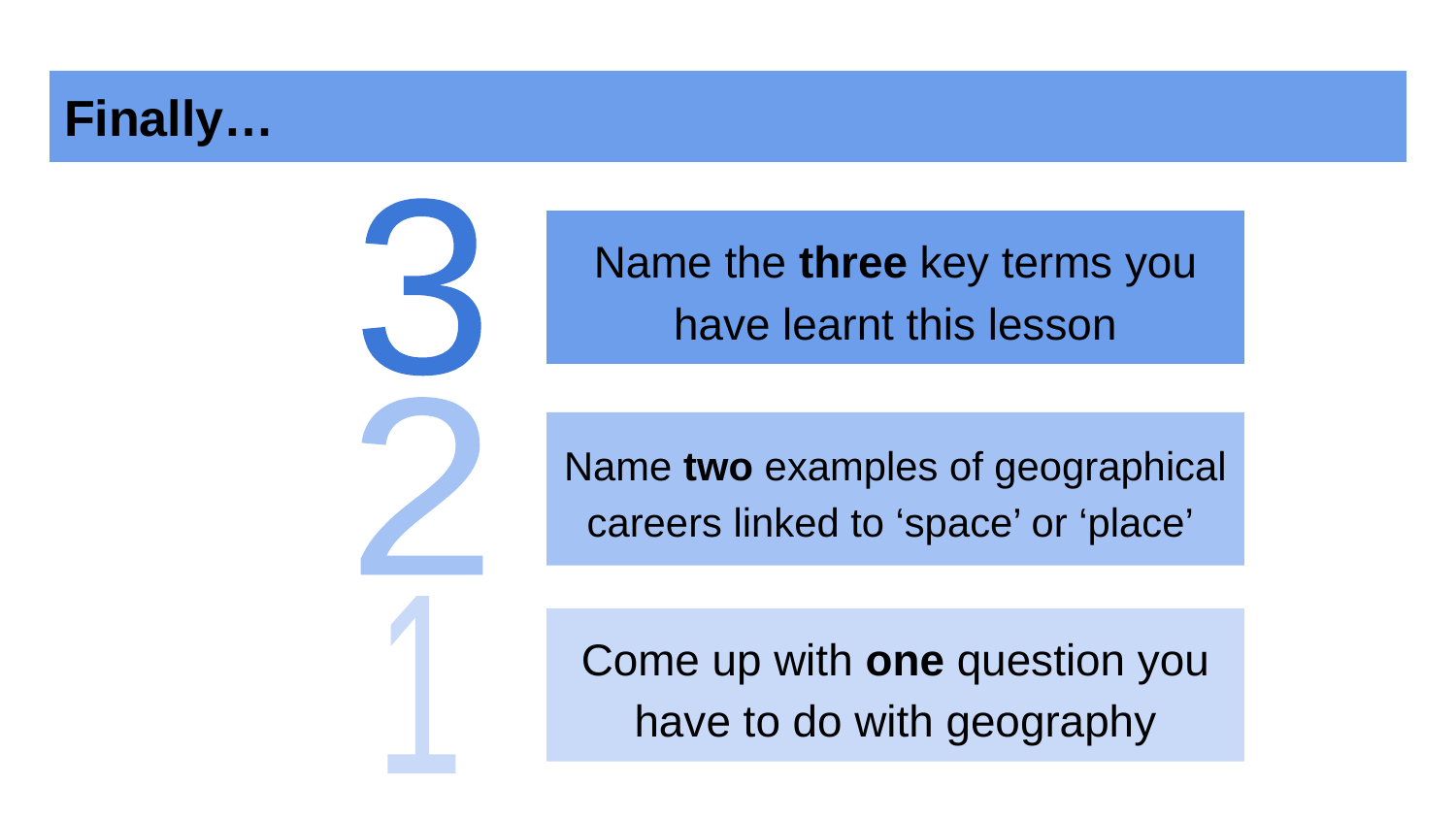

# Finally…
3
Name the three key terms you have learnt this lesson
2
Name two examples of geographical careers linked to ‘space’ or ‘place’
1
Come up with one question you have to do with geography